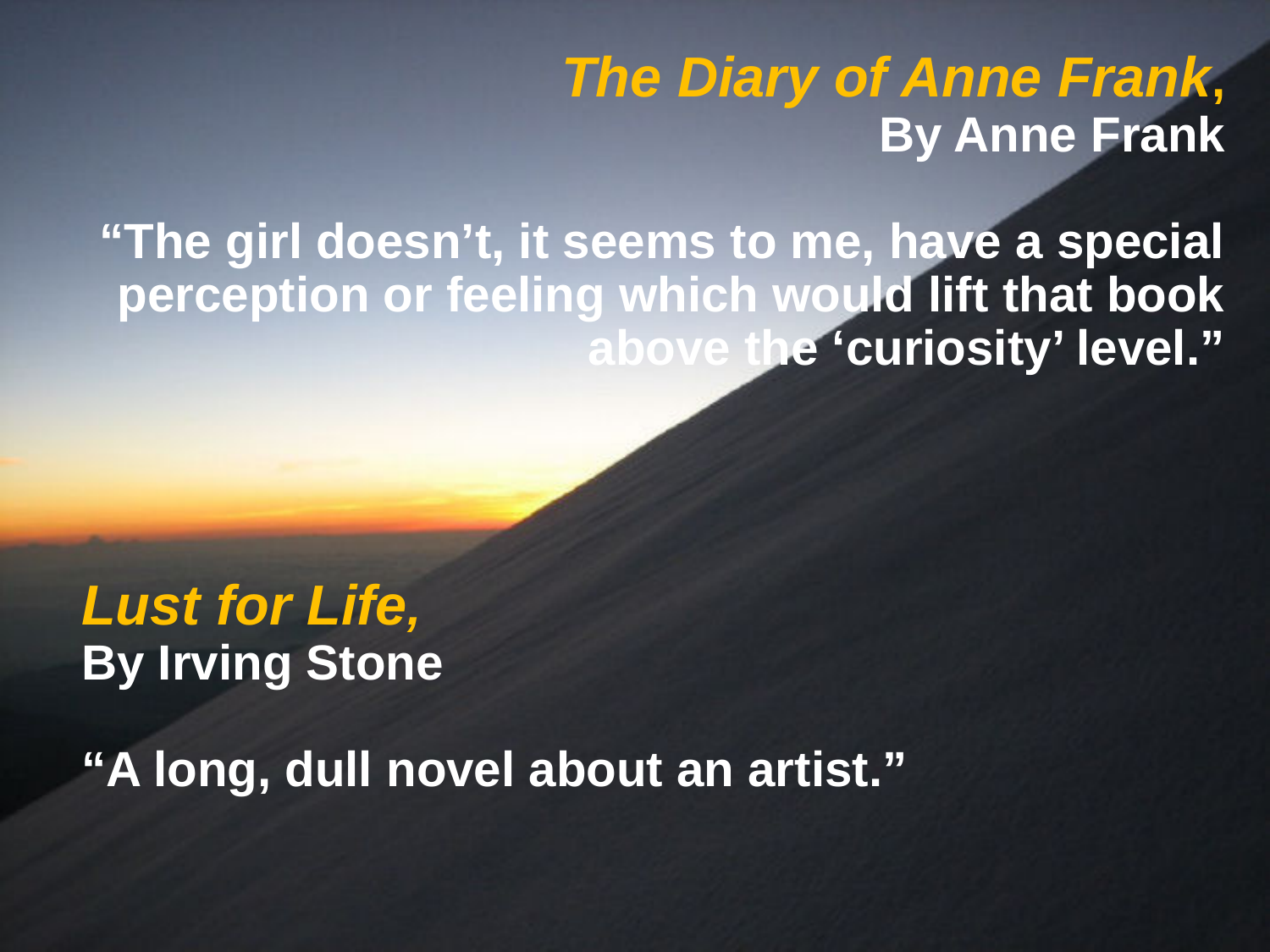

The Diary of Anne Frank,
By Anne Frank
“The girl doesn’t, it seems to me, have a special perception or feeling which would lift that book above the ‘curiosity’ level.”

	Lust for Life,
By Irving Stone
“A long, dull novel about an artist.”